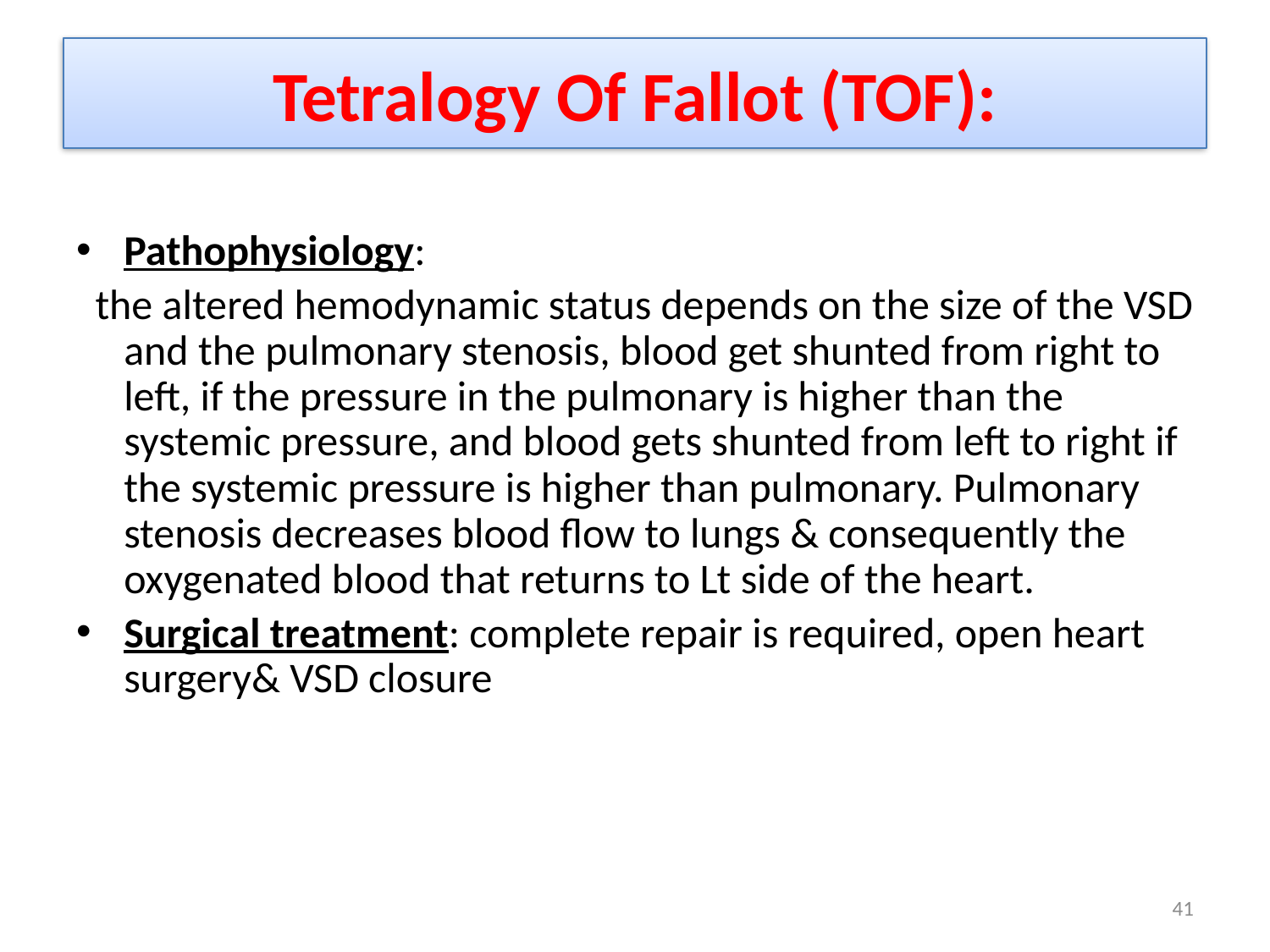

# Tetralogy Of Fallot (TOF):
Pathophysiology:
  the altered hemodynamic status depends on the size of the VSD and the pulmonary stenosis, blood get shunted from right to left, if the pressure in the pulmonary is higher than the systemic pressure, and blood gets shunted from left to right if the systemic pressure is higher than pulmonary. Pulmonary stenosis decreases blood flow to lungs & consequently the oxygenated blood that returns to Lt side of the heart.
Surgical treatment: complete repair is required, open heart surgery& VSD closure
41